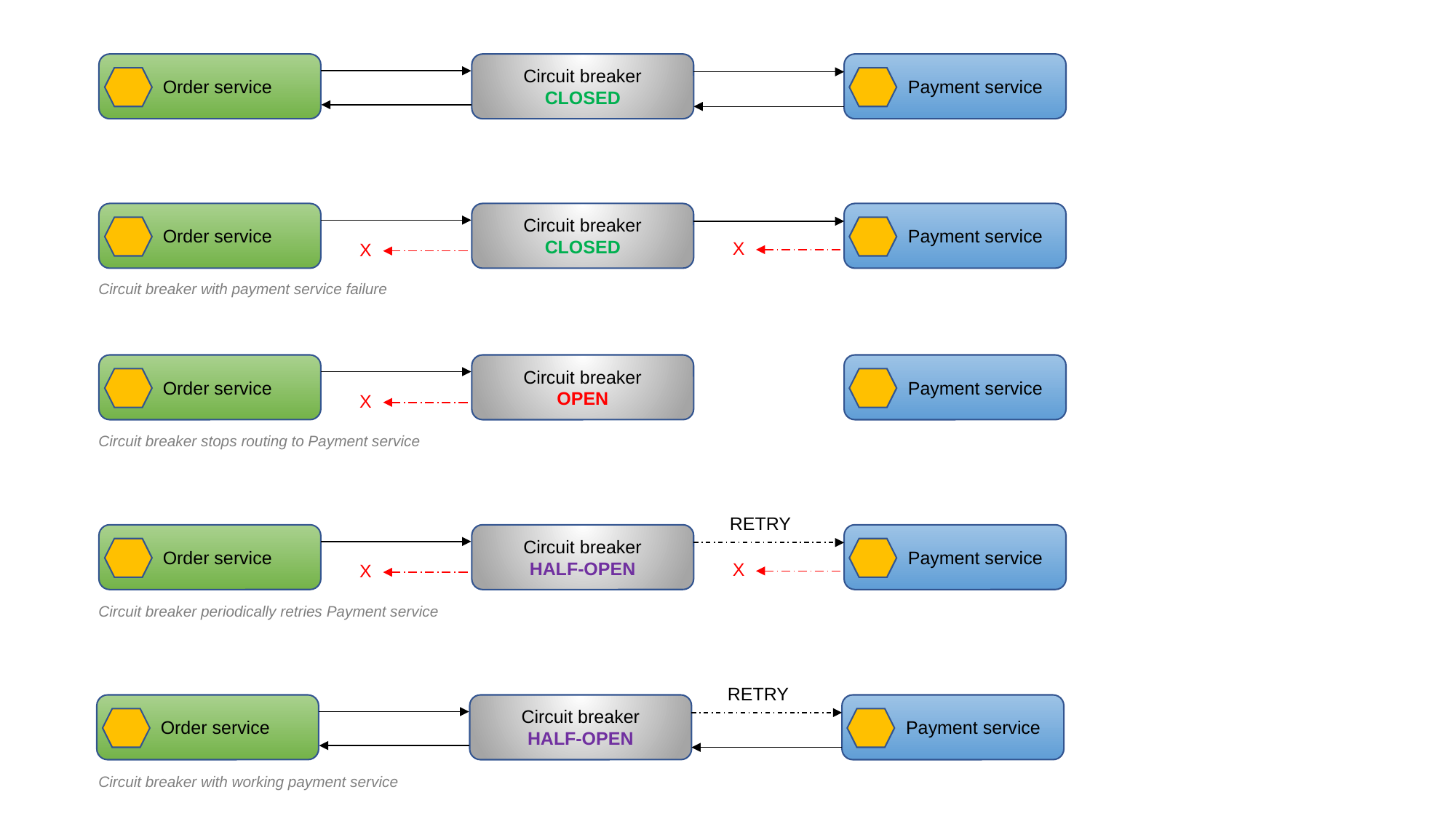

Order service
Circuit breaker
CLOSED
        Payment service

   Order service
Circuit breaker
CLOSED
        Payment service

X
X
Circuit breaker with payment service failure
   Order service
Circuit breaker
OPEN
        Payment service

X
Circuit breaker stops routing to Payment service
RETRY
   Order service
Circuit breaker
HALF-OPEN
        Payment service

X
X
Circuit breaker periodically retries Payment service
RETRY
   Order service
Circuit breaker
HALF-OPEN
        Payment service

Circuit breaker with working payment service